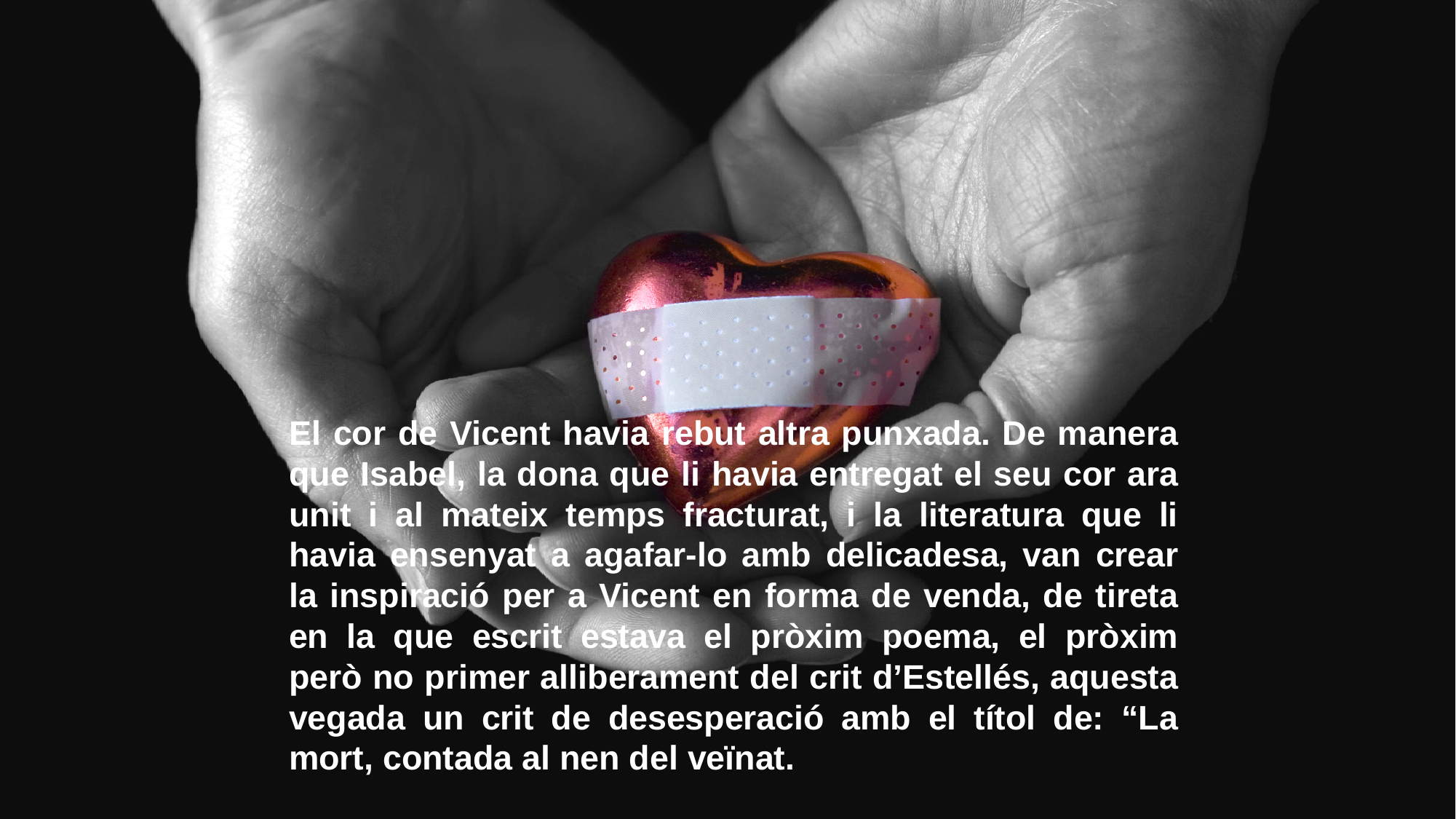

# El cor de Vicent havia rebut altra punxada. De manera que Isabel, la dona que li havia entregat el seu cor ara unit i al mateix temps fracturat, i la literatura que li havia ensenyat a agafar-lo amb delicadesa, van crear la inspiració per a Vicent en forma de venda, de tireta en la que escrit estava el pròxim poema, el pròxim però no primer alliberament del crit d’Estellés, aquesta vegada un crit de desesperació amb el títol de: “La mort, contada al nen del veïnat.